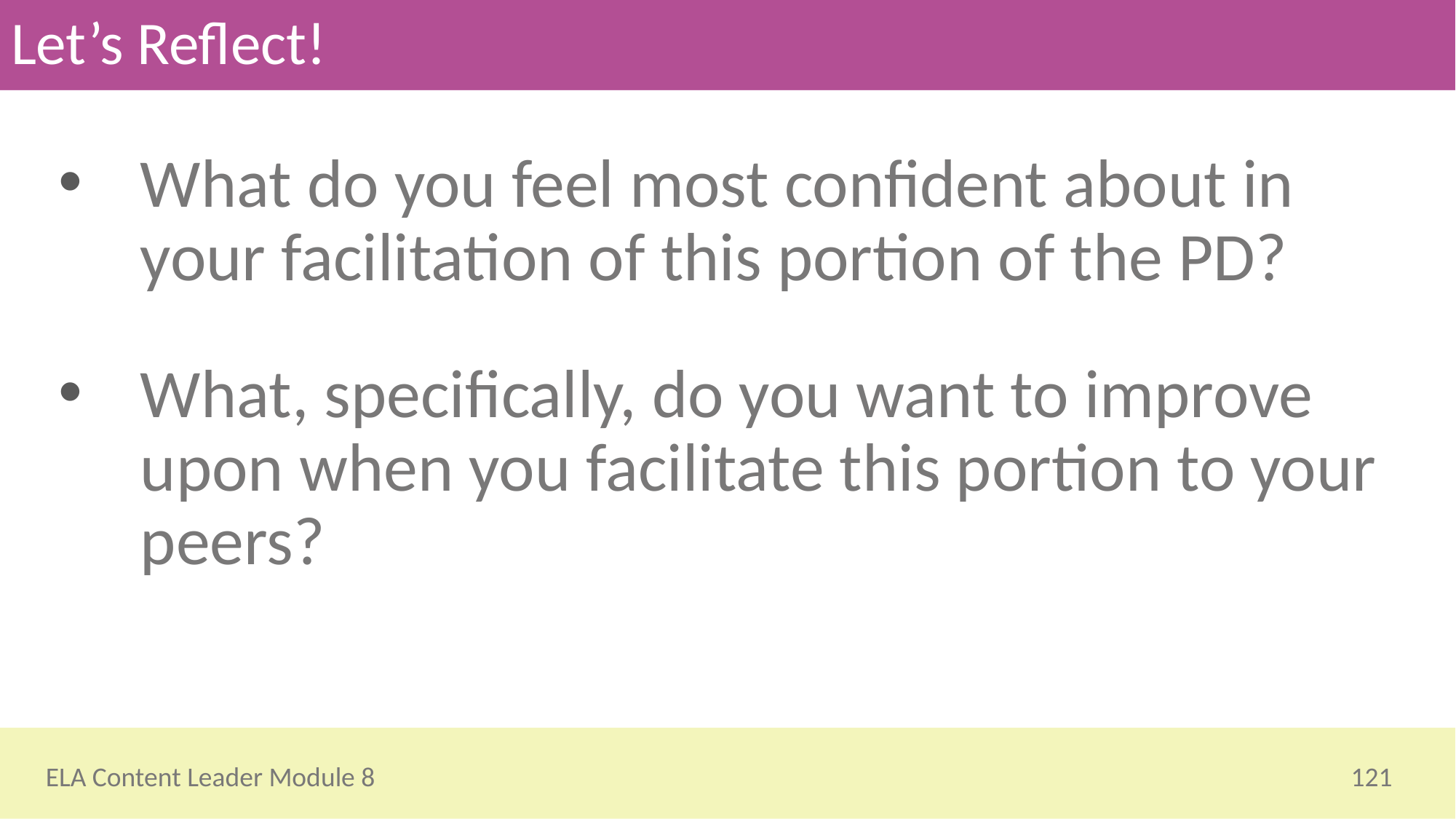

# Let’s Reflect!
What do you feel most confident about in your facilitation of this portion of the PD?

What, specifically, do you want to improve upon when you facilitate this portion to your peers?

121